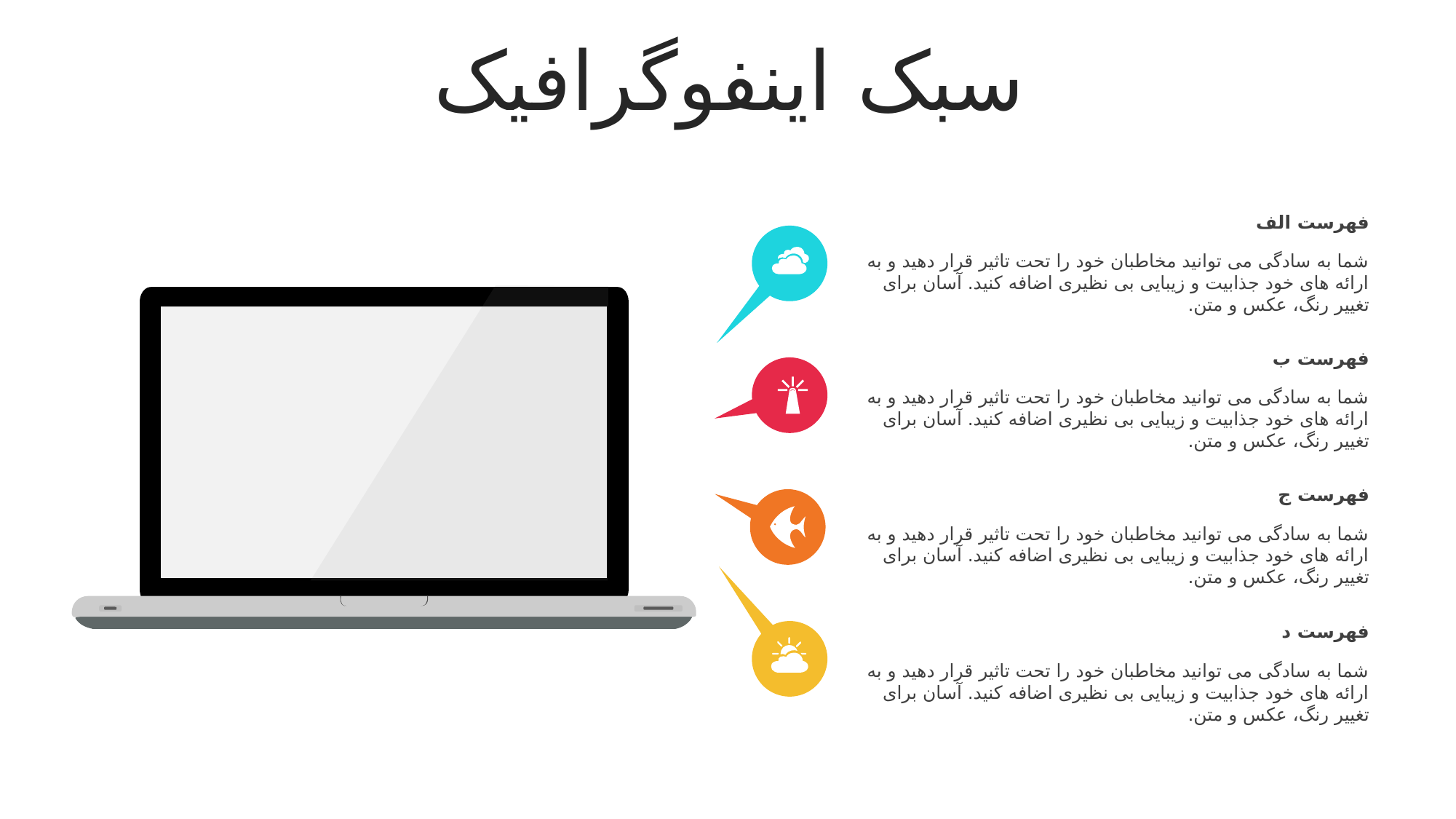

سبک اینفوگرافیک
فهرست الف
شما به سادگی می توانید مخاطبان خود را تحت تاثیر قرار دهید و به ارائه های خود جذابیت و زیبایی بی نظیری اضافه کنید. آسان برای تغییر رنگ، عکس و متن.

فهرست ب
شما به سادگی می توانید مخاطبان خود را تحت تاثیر قرار دهید و به ارائه های خود جذابیت و زیبایی بی نظیری اضافه کنید. آسان برای تغییر رنگ، عکس و متن.

فهرست ج
شما به سادگی می توانید مخاطبان خود را تحت تاثیر قرار دهید و به ارائه های خود جذابیت و زیبایی بی نظیری اضافه کنید. آسان برای تغییر رنگ، عکس و متن.

فهرست د
شما به سادگی می توانید مخاطبان خود را تحت تاثیر قرار دهید و به ارائه های خود جذابیت و زیبایی بی نظیری اضافه کنید. آسان برای تغییر رنگ، عکس و متن.